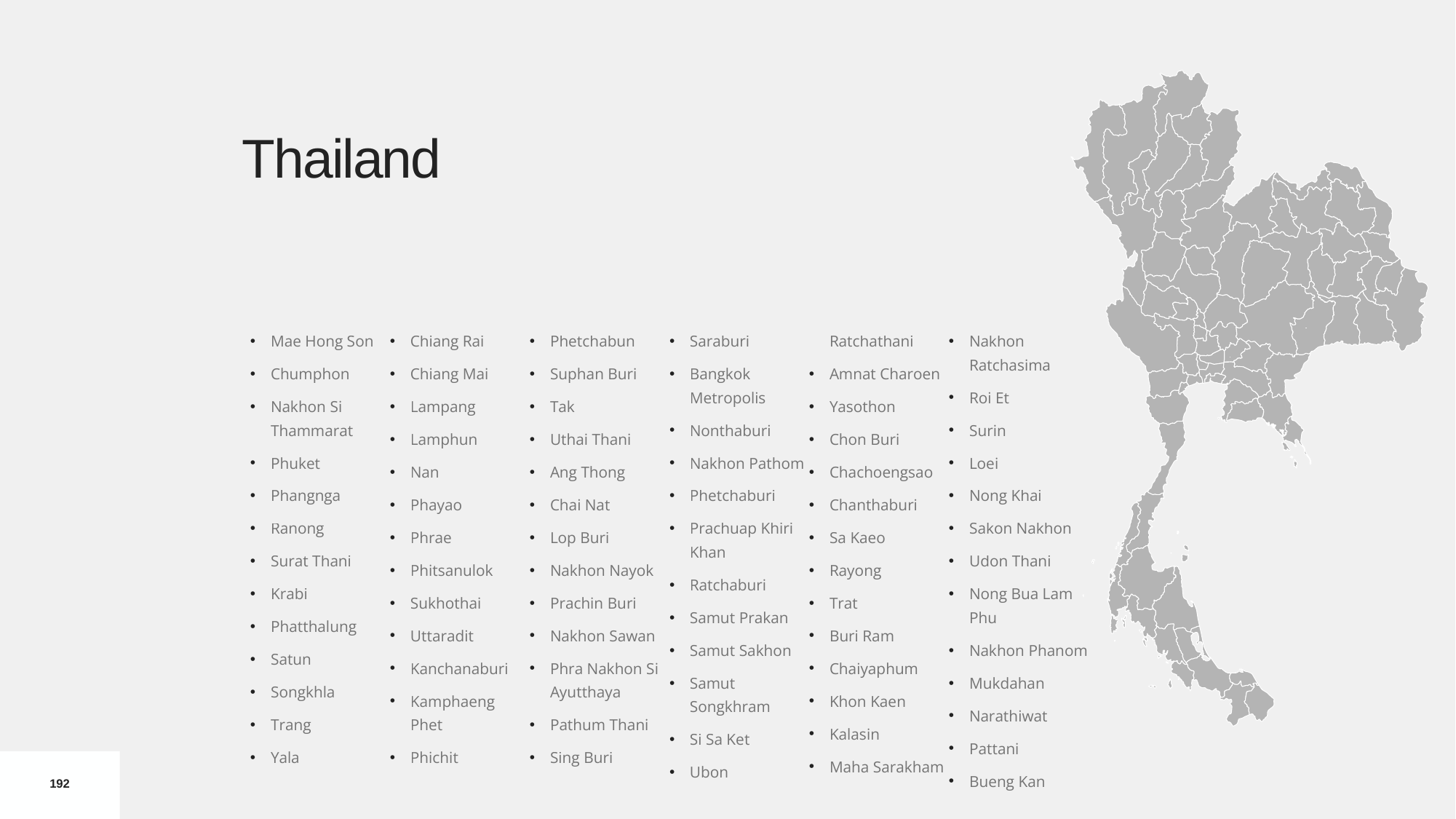

# Thailand
Mae Hong Son
Chumphon
Nakhon Si Thammarat
Phuket
Phangnga
Ranong
Surat Thani
Krabi
Phatthalung
Satun
Songkhla
Trang
Yala
Chiang Rai
Chiang Mai
Lampang
Lamphun
Nan
Phayao
Phrae
Phitsanulok
Sukhothai
Uttaradit
Kanchanaburi
Kamphaeng Phet
Phichit
Phetchabun
Suphan Buri
Tak
Uthai Thani
Ang Thong
Chai Nat
Lop Buri
Nakhon Nayok
Prachin Buri
Nakhon Sawan
Phra Nakhon Si Ayutthaya
Pathum Thani
Sing Buri
Saraburi
Bangkok Metropolis
Nonthaburi
Nakhon Pathom
Phetchaburi
Prachuap Khiri Khan
Ratchaburi
Samut Prakan
Samut Sakhon
Samut Songkhram
Si Sa Ket
Ubon Ratchathani
Amnat Charoen
Yasothon
Chon Buri
Chachoengsao
Chanthaburi
Sa Kaeo
Rayong
Trat
Buri Ram
Chaiyaphum
Khon Kaen
Kalasin
Maha Sarakham
Nakhon Ratchasima
Roi Et
Surin
Loei
Nong Khai
Sakon Nakhon
Udon Thani
Nong Bua Lam Phu
Nakhon Phanom
Mukdahan
Narathiwat
Pattani
Bueng Kan